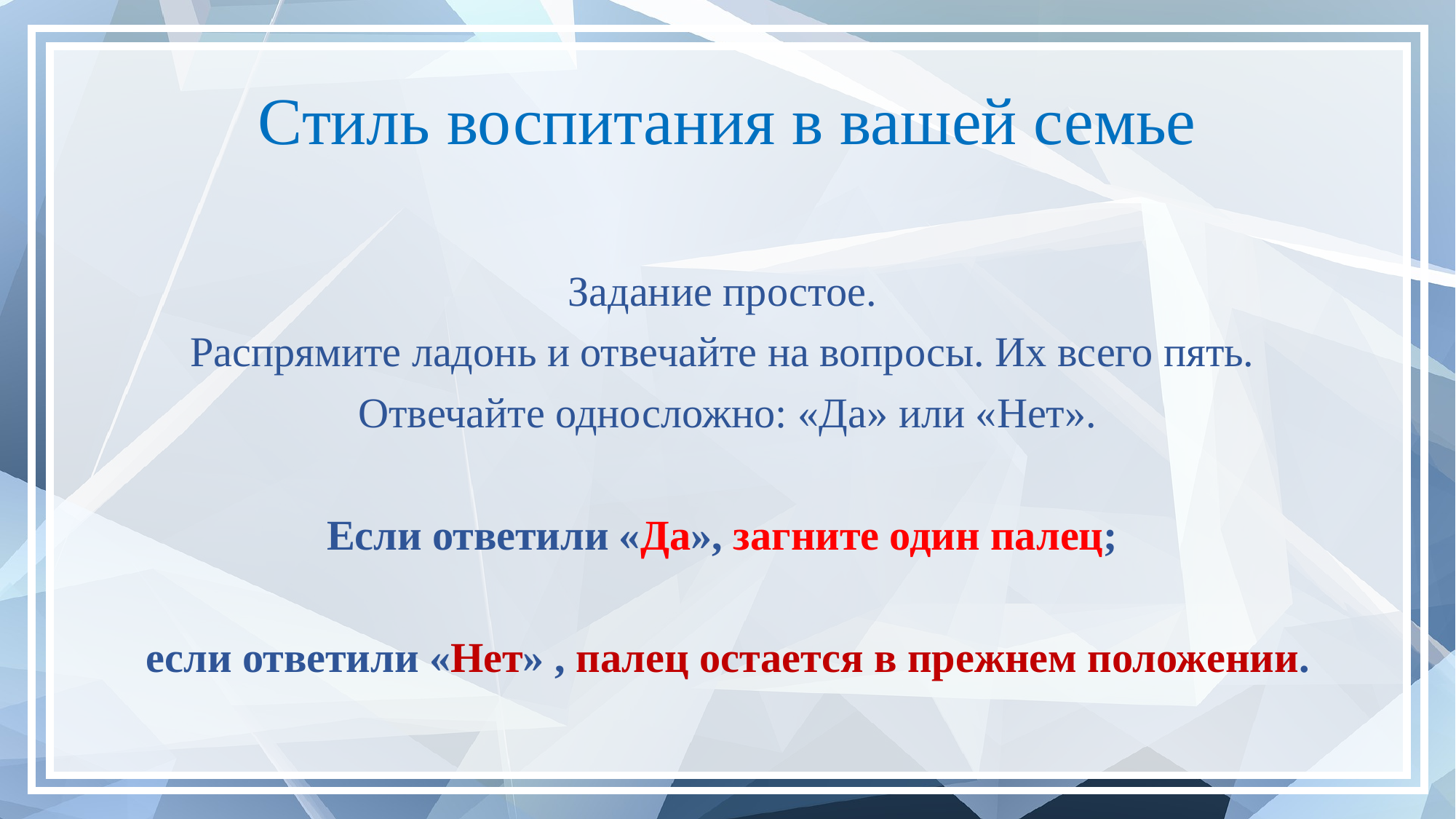

# Стиль воспитания в вашей семье
Задание простое.
Распрямите ладонь и отвечайте на вопросы. Их всего пять.
Отвечайте односложно: «Да» или «Нет».

Если ответили «Да», загните один палец;

если ответили «Нет» , палец остается в прежнем положении.